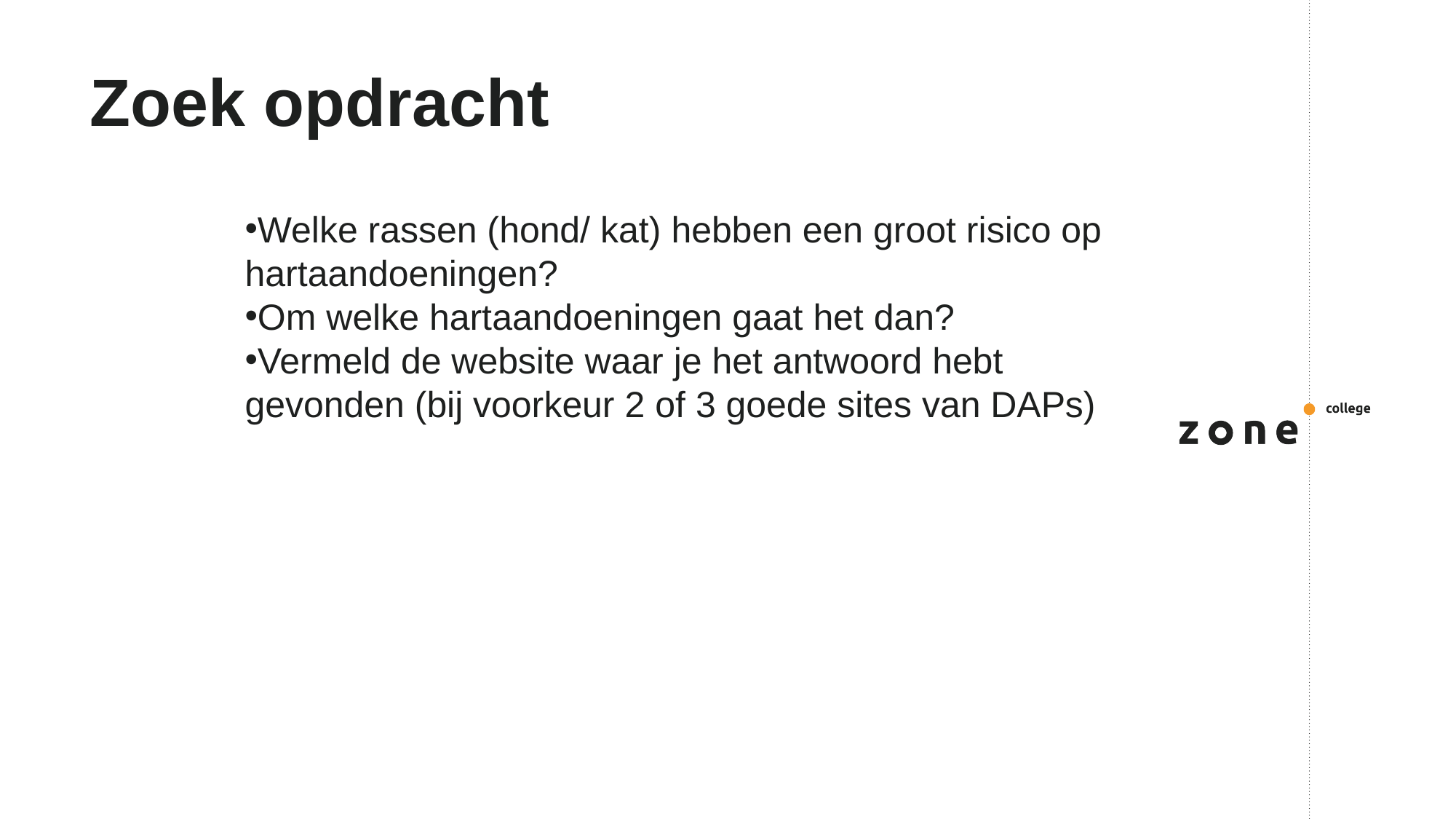

# Zoek opdracht
Welke rassen (hond/ kat) hebben een groot risico op hartaandoeningen?
Om welke hartaandoeningen gaat het dan?
Vermeld de website waar je het antwoord hebt gevonden (bij voorkeur 2 of 3 goede sites van DAPs)